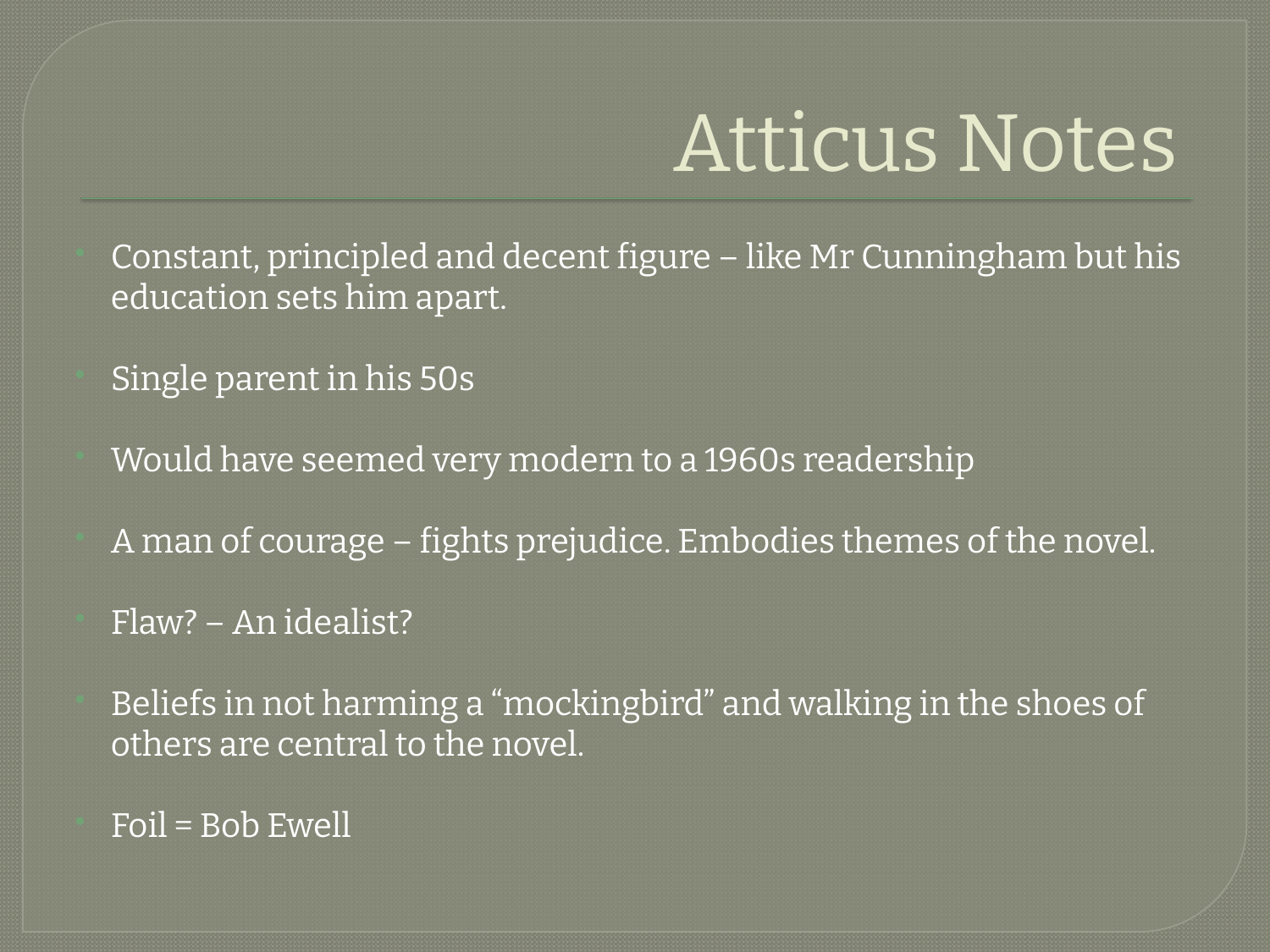

# Atticus Notes
Constant, principled and decent figure – like Mr Cunningham but his education sets him apart.

Single parent in his 50s

Would have seemed very modern to a 1960s readership

A man of courage – fights prejudice. Embodies themes of the novel.

Flaw? – An idealist?

Beliefs in not harming a “mockingbird” and walking in the shoes of others are central to the novel.

Foil = Bob Ewell